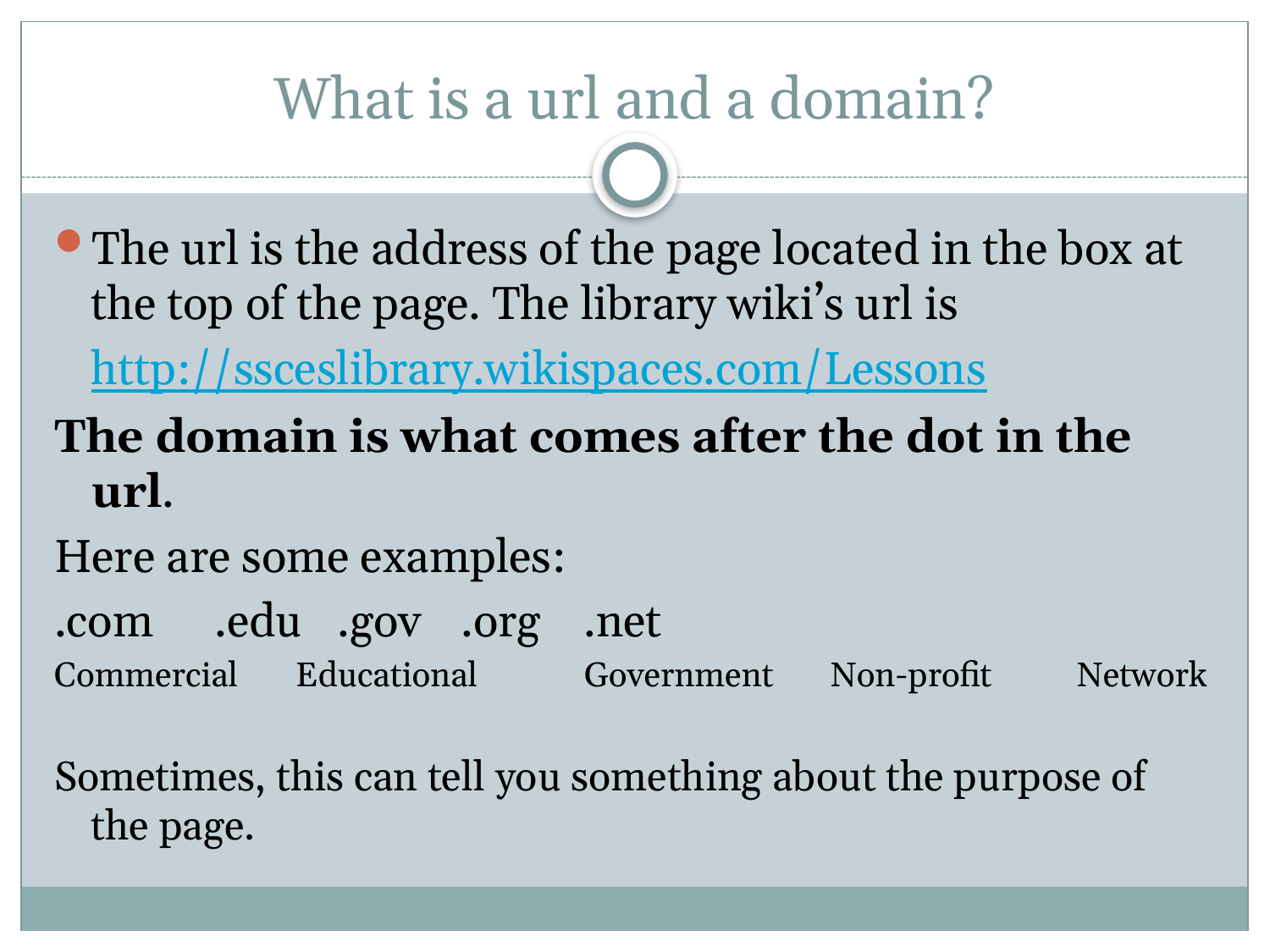

# What is a url and a domain?
The url is the address of the page located in the box at the top of the page. The library wiki’s url is
	http://ssceslibrary.wikispaces.com/Lessons
The domain is what comes after the dot in the url.
Here are some examples:
.com		.edu		.gov		.org		.net
Commercial       Educational	Government	Non-profit	Network

Sometimes, this can tell you something about the purpose of the page.